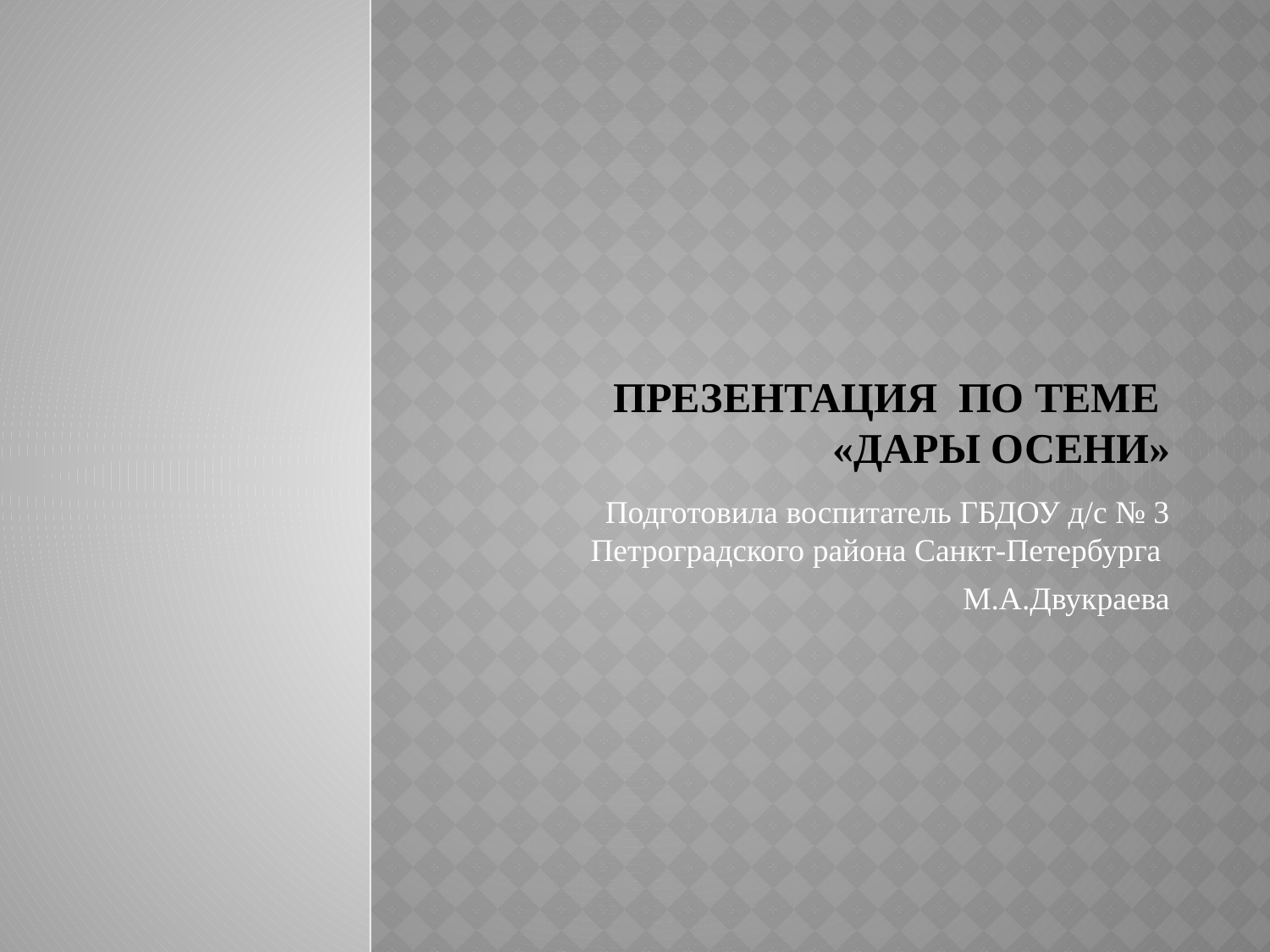

# Презентация  по теме  «Дары осени»
Подготовила воспитатель ГБДОУ д/с № 3 Петроградского района Санкт-Петербурга
М.А.Двукраева